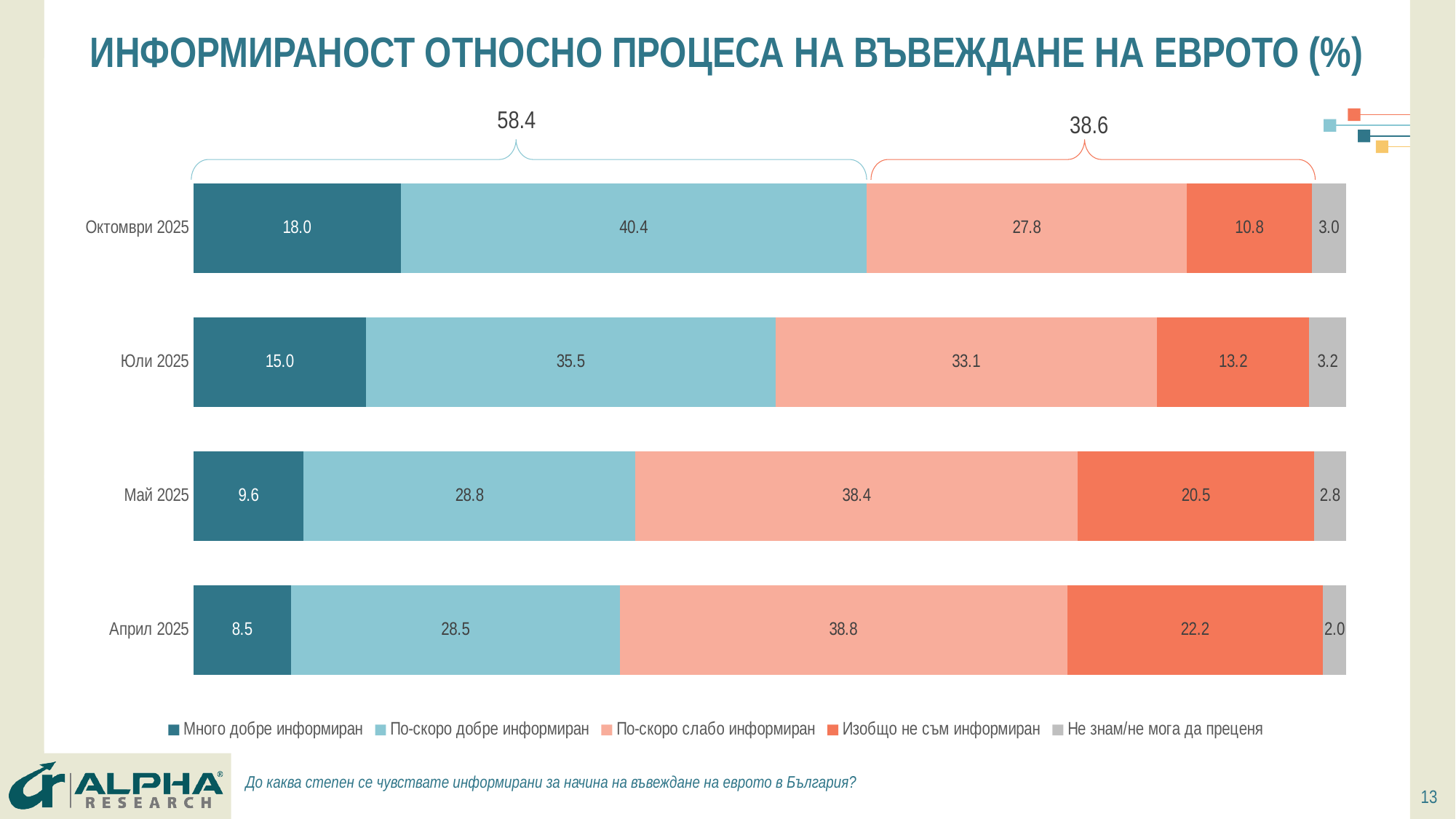

# ИНФОРМИРАНОСТ ОТНОСНО ПРОЦЕСА НА ВЪВЕЖДАНЕ НА ЕВРОТО (%)
58.4
38.6

### Chart

| Category | Много добре информиран | По-скоро добре информиран | По-скоро слабо информиран | Изобщо не съм информиран | Не знам/не мога да преценя |
|---|---|---|---|---|---|
| Април 2025 | 8.5 | 28.5 | 38.8 | 22.2 | 2.0 |
| Май 2025 | 9.6 | 28.8 | 38.4 | 20.5 | 2.8 |
| Юли 2025 | 15.0 | 35.5 | 33.1 | 13.2 | 3.2 |
| Октомври 2025 | 18.0 | 40.4 | 27.8 | 10.8 | 3.0 |
До каква степен се чувствате информирани за начина на въвеждане на еврото в България?
13